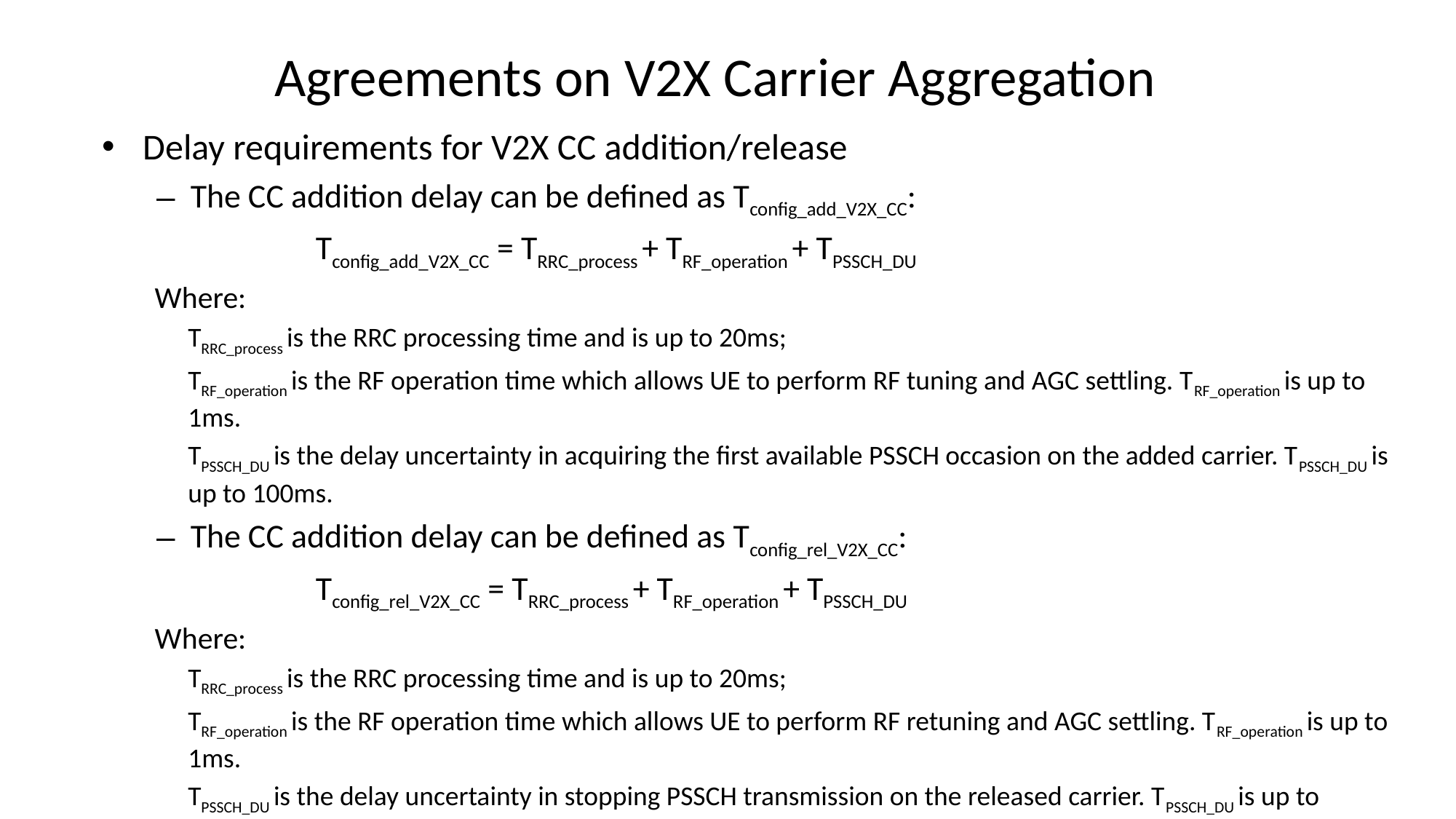

# Agreements on V2X Carrier Aggregation
Delay requirements for V2X CC addition/release
The CC addition delay can be defined as Tconfig_add_V2X_CC:
Tconfig_add_V2X_CC = TRRC_process + TRF_operation + TPSSCH_DU
Where:
TRRC_process is the RRC processing time and is up to 20ms;
TRF_operation is the RF operation time which allows UE to perform RF tuning and AGC settling. TRF_operation is up to 1ms.
TPSSCH_DU is the delay uncertainty in acquiring the first available PSSCH occasion on the added carrier. TPSSCH_DU is up to 100ms.
The CC addition delay can be defined as Tconfig_rel_V2X_CC:
Tconfig_rel_V2X_CC = TRRC_process + TRF_operation + TPSSCH_DU
Where:
TRRC_process is the RRC processing time and is up to 20ms;
TRF_operation is the RF operation time which allows UE to perform RF retuning and AGC settling. TRF_operation is up to 1ms.
TPSSCH_DU is the delay uncertainty in stopping PSSCH transmission on the released carrier. TPSSCH_DU is up to 100ms.